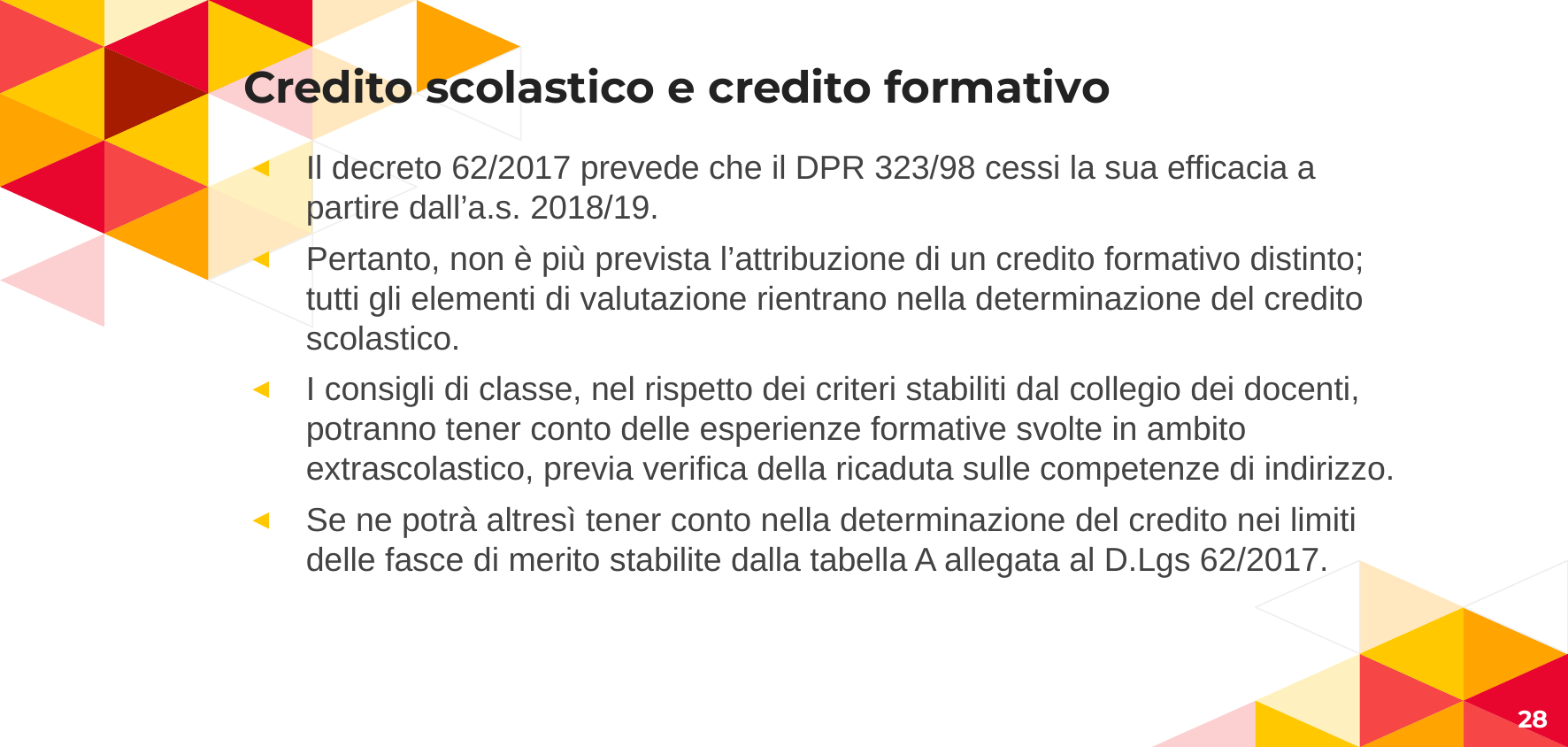

# Credito scolastico e credito formativo
Il decreto 62/2017 prevede che il DPR 323/98 cessi la sua efficacia a partire dall’a.s. 2018/19.
Pertanto, non è più prevista l’attribuzione di un credito formativo distinto; tutti gli elementi di valutazione rientrano nella determinazione del credito scolastico.
I consigli di classe, nel rispetto dei criteri stabiliti dal collegio dei docenti, potranno tener conto delle esperienze formative svolte in ambito extrascolastico, previa verifica della ricaduta sulle competenze di indirizzo.
Se ne potrà altresì tener conto nella determinazione del credito nei limiti delle fasce di merito stabilite dalla tabella A allegata al D.Lgs 62/2017.
28